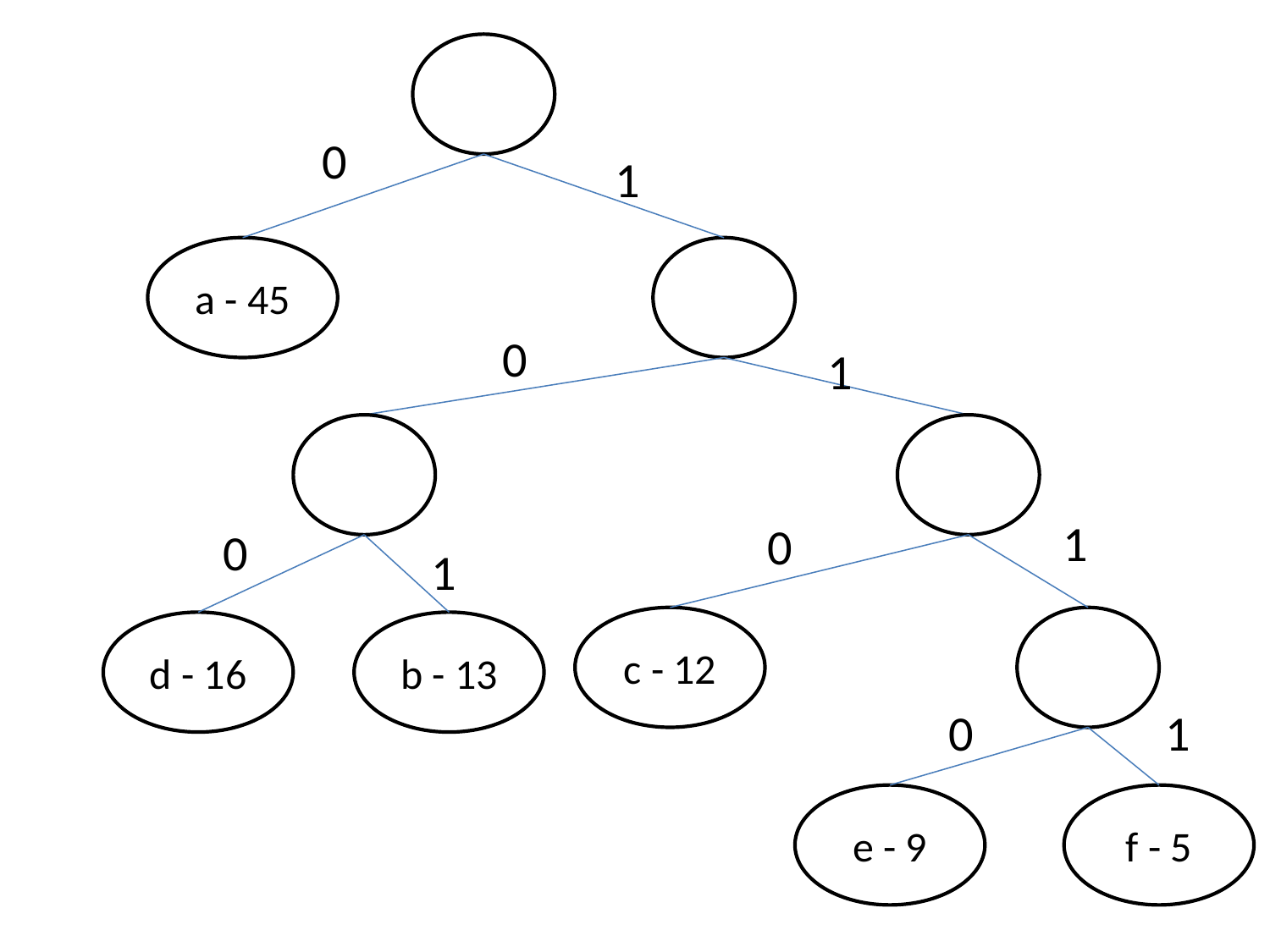

0
1
а - 45

0
1

1
0
0
1
c - 12

d - 16
b - 13
0
1
e - 9
f - 5